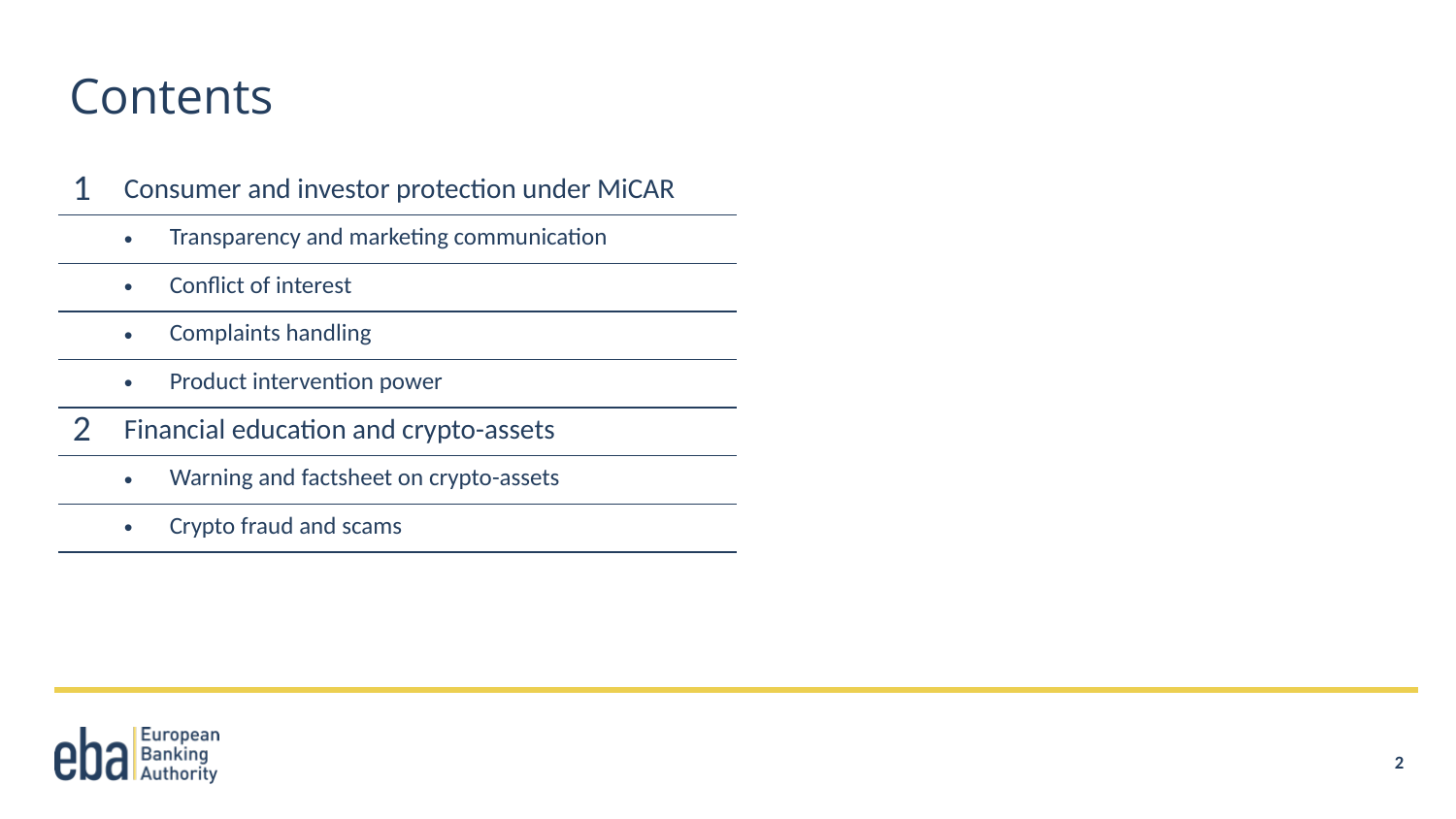

# Contents
| 1 | Consumer and investor protection under MiCAR |
| --- | --- |
|  | Transparency and marketing communication |
|  | Conflict of interest |
|  | Complaints handling |
|  | Product intervention power |
| 2 | Financial education and crypto-assets |
|  | Warning and factsheet on crypto-assets |
|  | Crypto fraud and scams |
2